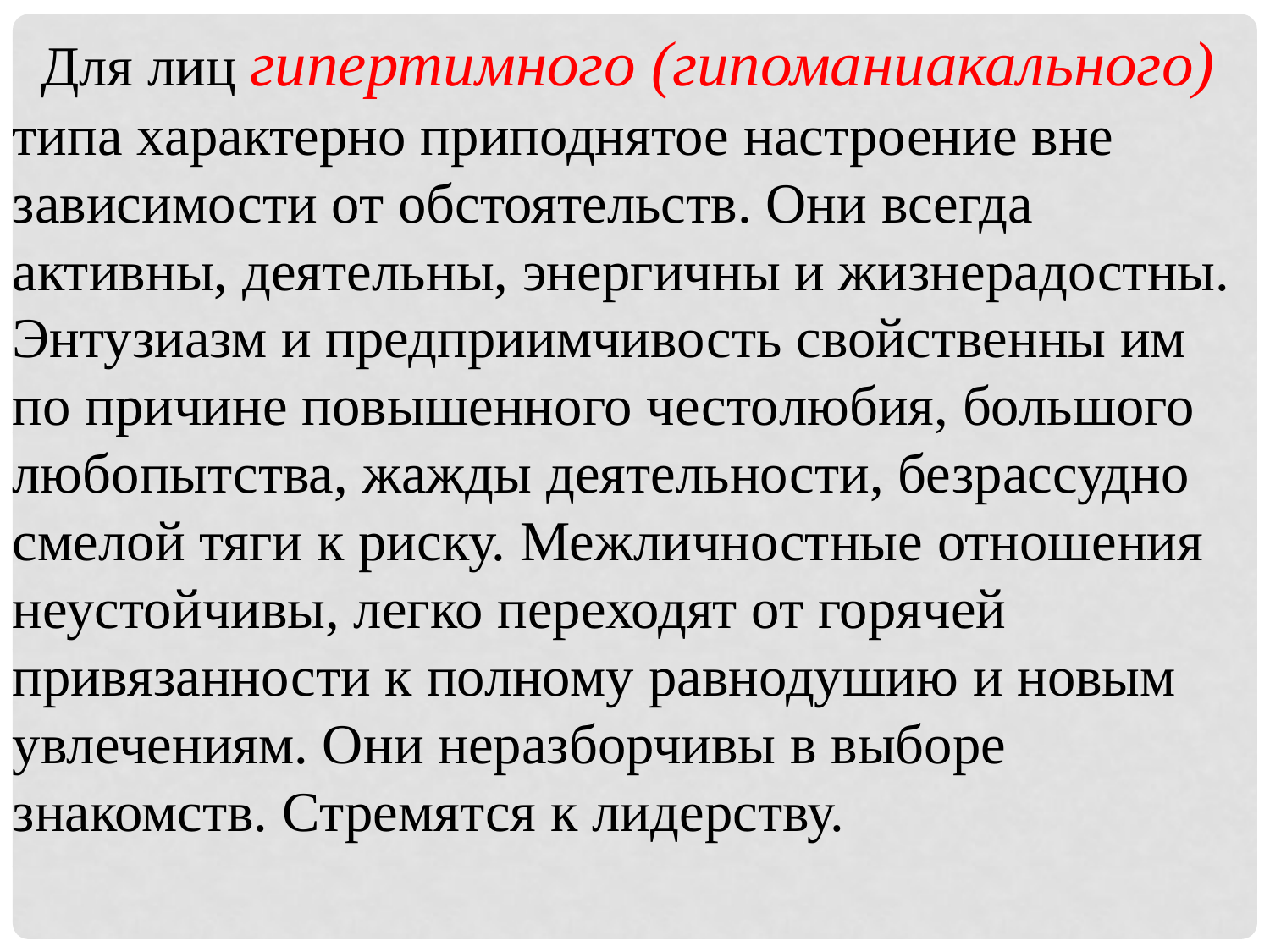

Для лиц гипертимного (гипоманиакального) типа характерно приподнятое настроение вне зависимости от обстоятельств. Они всегда активны, деятельны, энергичны и жизнерадостны. Энтузиазм и предприимчивость свойственны им по причине повышенного често­любия, большого любопытства, жажды деятельности, безрассудно смелой тяги к риску. Межличностные отношения неустойчивы, легко переходят от горячей привязанности к полно­му равнодушию и новым увлечениям. Они неразборчивы в выборе знакомств. Стремятся к лидерству.